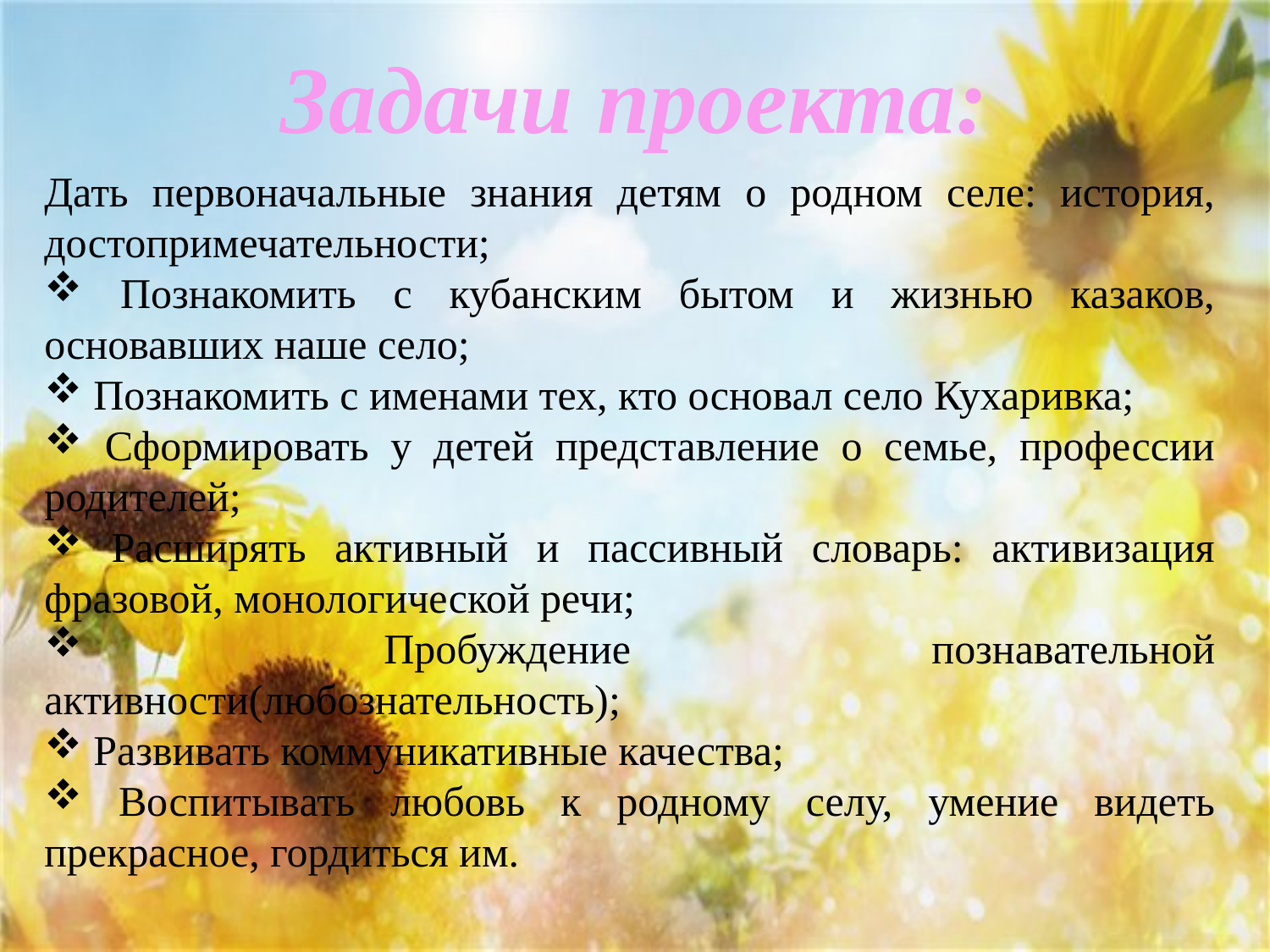

Задачи проекта:
Дать первоначальные знания детям о родном селе: история, достопримечательности;
 Познакомить с кубанским бытом и жизнью казаков, основавших наше село;
 Познакомить с именами тех, кто основал село Кухаривка;
 Сформировать у детей представление о семье, профессии родителей;
 Расширять активный и пассивный словарь: активизация фразовой, монологической речи;
 Пробуждение познавательной активности(любознательность);
 Развивать коммуникативные качества;
 Воспитывать любовь к родному селу, умение видеть прекрасное, гордиться им.